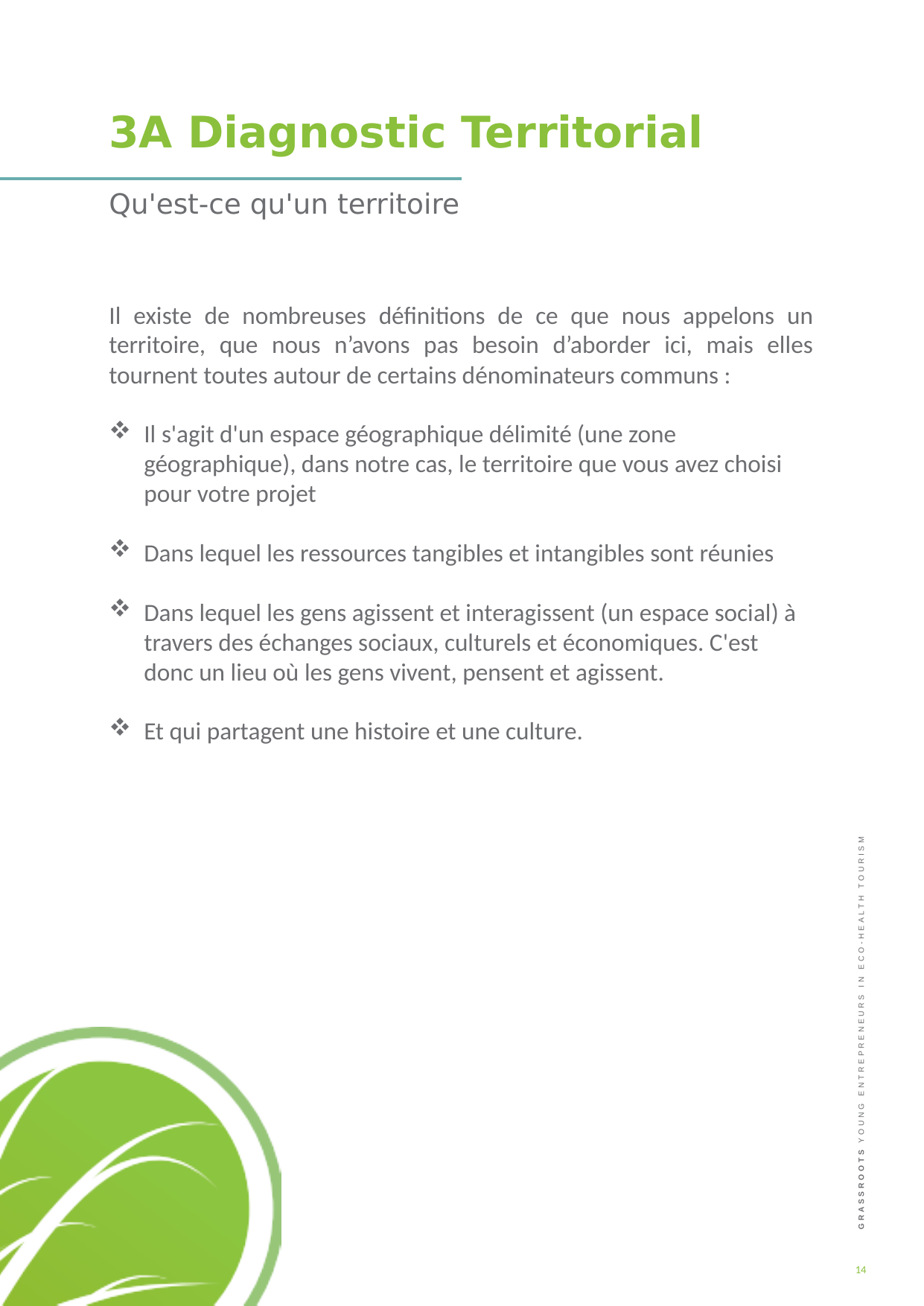

3A Diagnostic Territorial
Qu'est-ce qu'un territoire
Il existe de nombreuses définitions de ce que nous appelons un territoire, que nous n’avons pas besoin d’aborder ici, mais elles tournent toutes autour de certains dénominateurs communs :

Il s'agit d'un espace géographique délimité (une zone géographique), dans notre cas, le territoire que vous avez choisi pour votre projet

Dans lequel les ressources tangibles et intangibles sont réunies

Dans lequel les gens agissent et interagissent (un espace social) à travers des échanges sociaux, culturels et économiques. C'est donc un lieu où les gens vivent, pensent et agissent.

Et qui partagent une histoire et une culture.

14